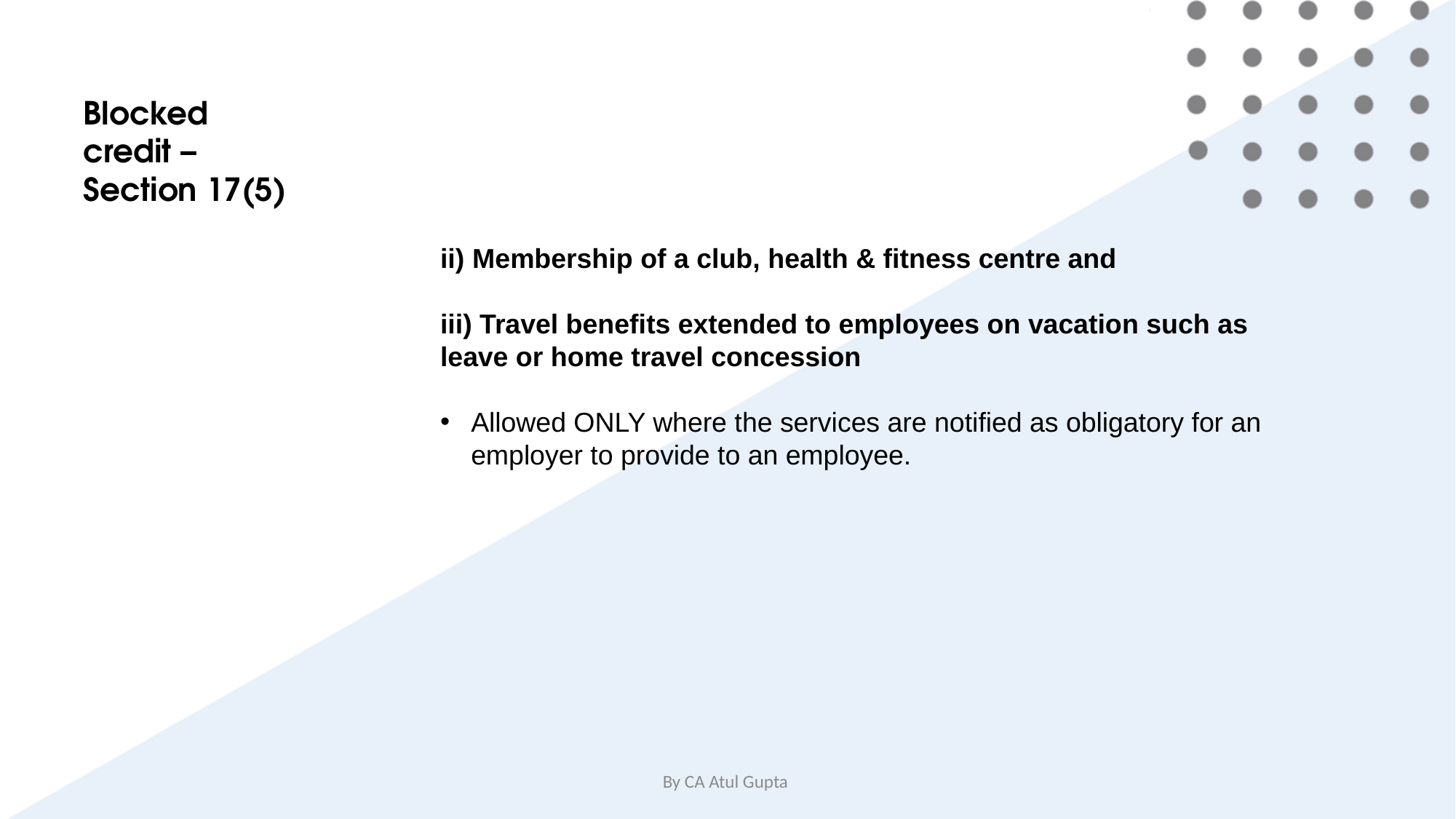

Blocked credit – Section 17(5)

ii) Membership of a club, health & fitness centre and

iii) Travel benefits extended to employees on vacation such as leave or home travel concession

Allowed ONLY where the services are notified as obligatory for an employer to provide to an employee.

By CA Atul Gupta